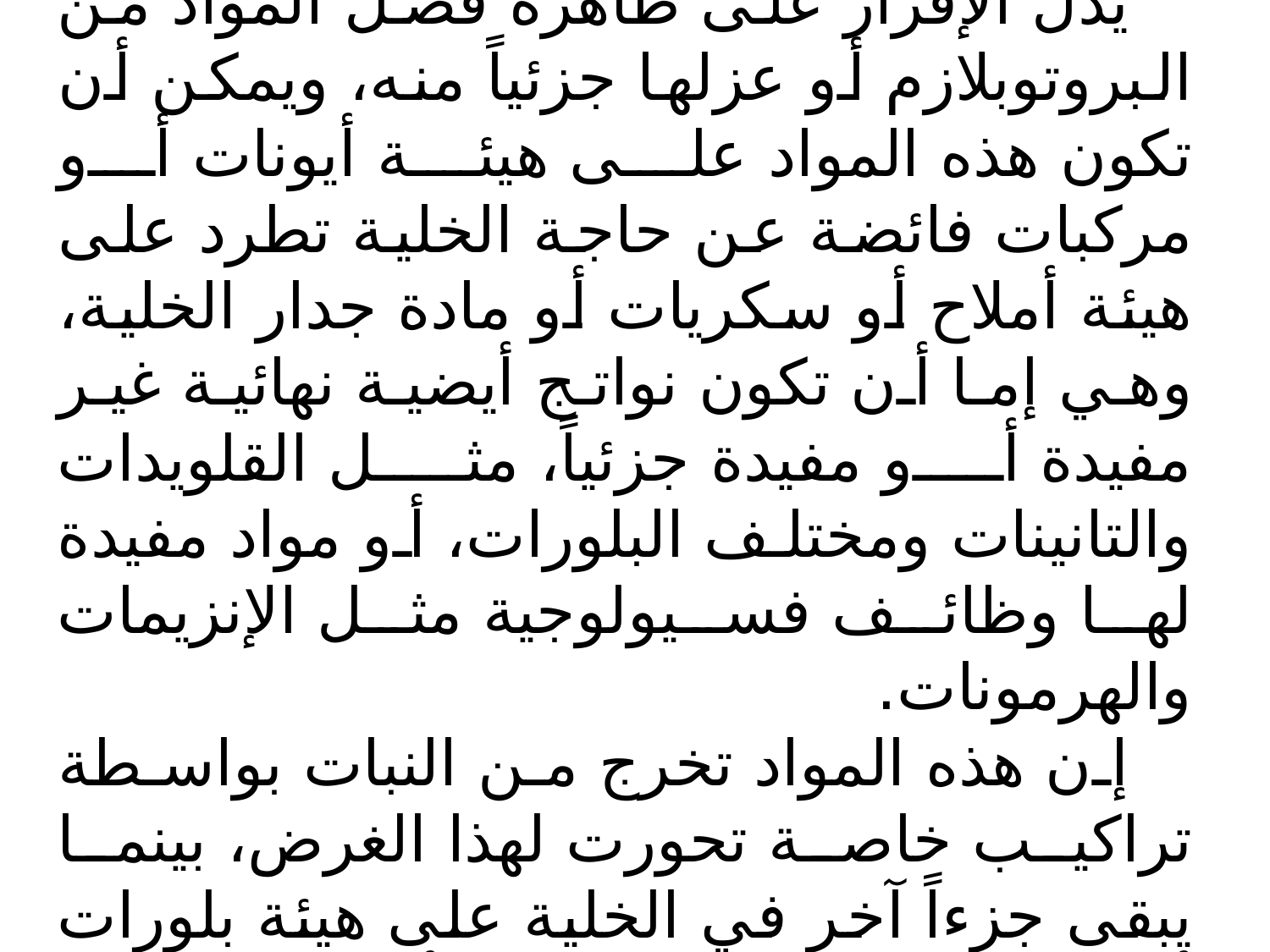

التراكيب الإفرازية Secretory structures
يدل الإفراز على ظاهرة فصل المواد من البروتوبلازم أو عزلها جزئياً منه، ويمكن أن تكون هذه المواد على هيئة أيونات أو مركبات فائضة عن حاجة الخلية تطرد على هيئة أملاح أو سكريات أو مادة جدار الخلية، وهي إما أن تكون نواتج أيضية نهائية غير مفيدة أو مفيدة جزئياً، مثل القلويدات والتانينات ومختلف البلورات، أو مواد مفيدة لها وظائف فسيولوجية مثل الإنزيمات والهرمونات.
إن هذه المواد تخرج من النبات بواسطة تراكيب خاصة تحورت لهذا الغرض، بينما يبقى جزءاً آخر في الخلية على هيئة بلورات أو داخل النبات في تجاويف أو قنوات على هيئة لبن نبات ـ يتوع ـ Latex وتسمى هذه التراكيب جميعها بالتراكيب الإفرازية.